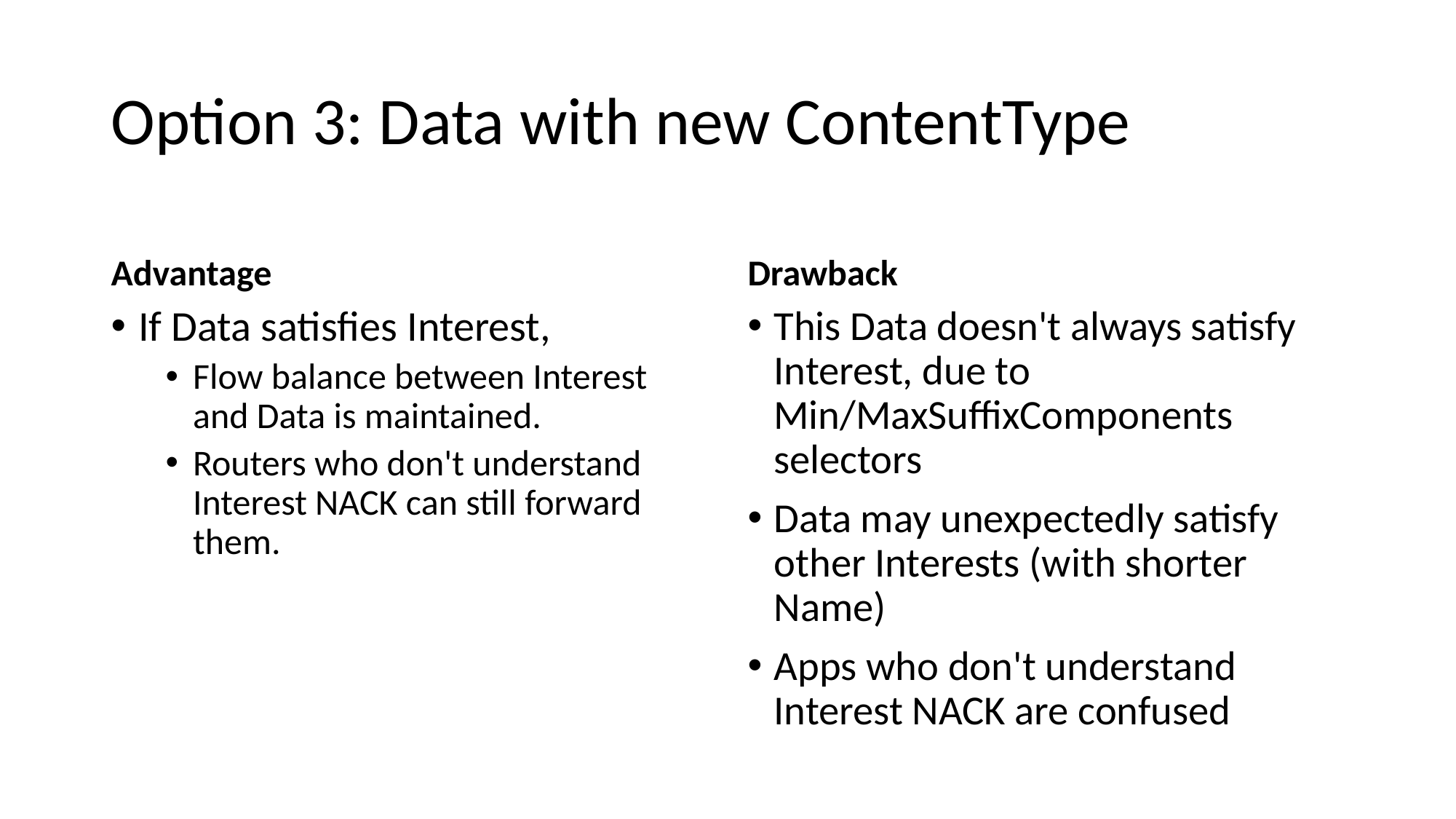

# Option 3: Data with new ContentType
Advantage
Drawback
If Data satisfies Interest,
Flow balance between Interest and Data is maintained.
Routers who don't understand Interest NACK can still forward them.
This Data doesn't always satisfy Interest, due to Min/MaxSuffixComponents selectors
Data may unexpectedly satisfy other Interests (with shorter Name)
Apps who don't understand Interest NACK are confused